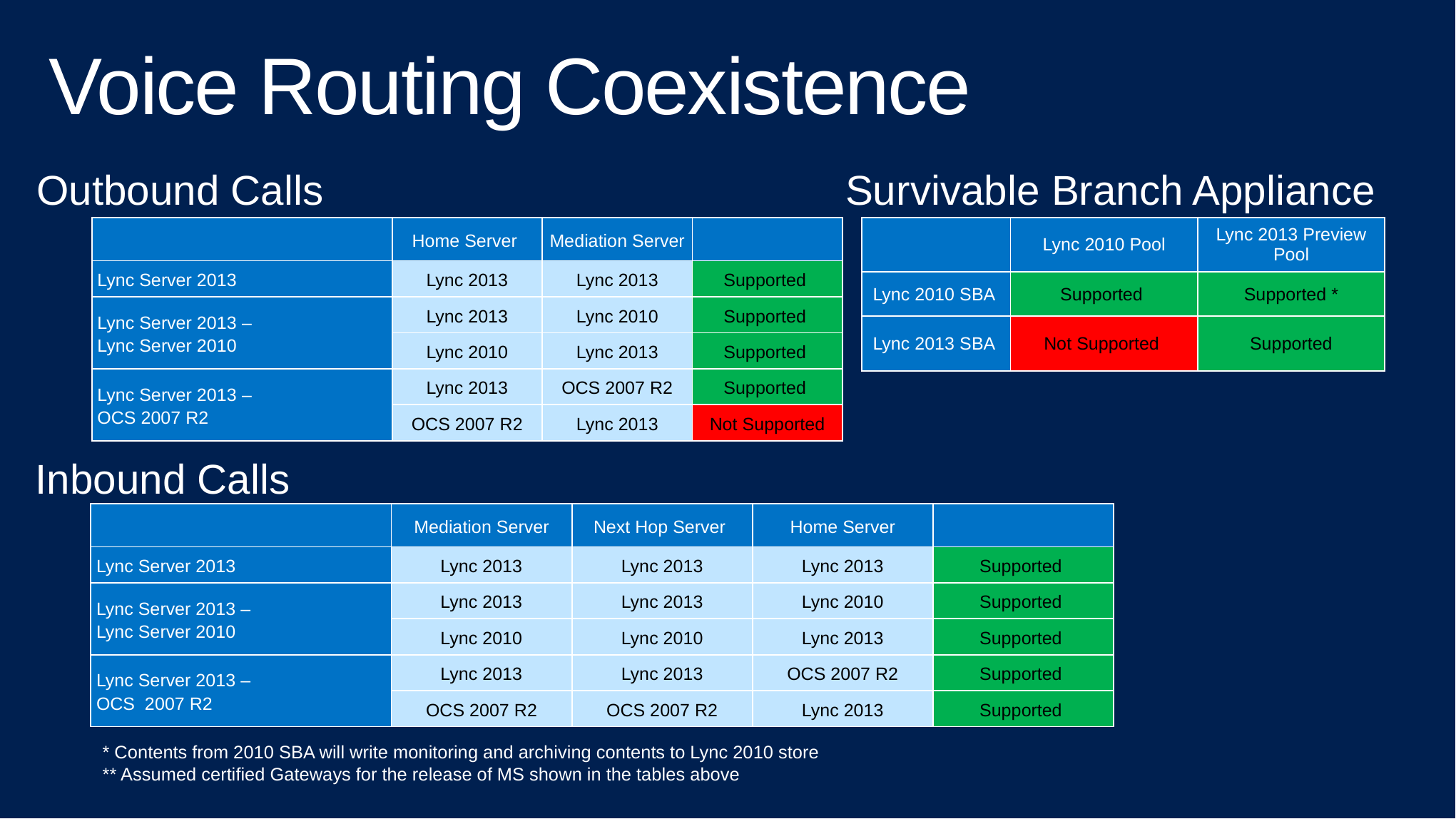

# Voice Routing Coexistence
Outbound Calls
Survivable Branch Appliance
|  | Home Server | Mediation Server |  |
| --- | --- | --- | --- |
| Lync Server 2013 | Lync 2013 | Lync 2013 | Supported |
| Lync Server 2013 – Lync Server 2010 | Lync 2013 | Lync 2010 | Supported |
|  | Lync 2010 | Lync 2013 | Supported |
| Lync Server 2013 – OCS 2007 R2 | Lync 2013 | OCS 2007 R2 | Supported |
|  | OCS 2007 R2 | Lync 2013 | Not Supported |
|  | Lync 2010 Pool | Lync 2013 Preview Pool |
| --- | --- | --- |
| Lync 2010 SBA | Supported | Supported \* |
| Lync 2013 SBA | Not Supported | Supported |
Inbound Calls
|  | Mediation Server | Next Hop Server | Home Server |  |
| --- | --- | --- | --- | --- |
| Lync Server 2013 | Lync 2013 | Lync 2013 | Lync 2013 | Supported |
| Lync Server 2013 – Lync Server 2010 | Lync 2013 | Lync 2013 | Lync 2010 | Supported |
|  | Lync 2010 | Lync 2010 | Lync 2013 | Supported |
| Lync Server 2013 – OCS 2007 R2 | Lync 2013 | Lync 2013 | OCS 2007 R2 | Supported |
|  | OCS 2007 R2 | OCS 2007 R2 | Lync 2013 | Supported |
* Contents from 2010 SBA will write monitoring and archiving contents to Lync 2010 store
** Assumed certified Gateways for the release of MS shown in the tables above